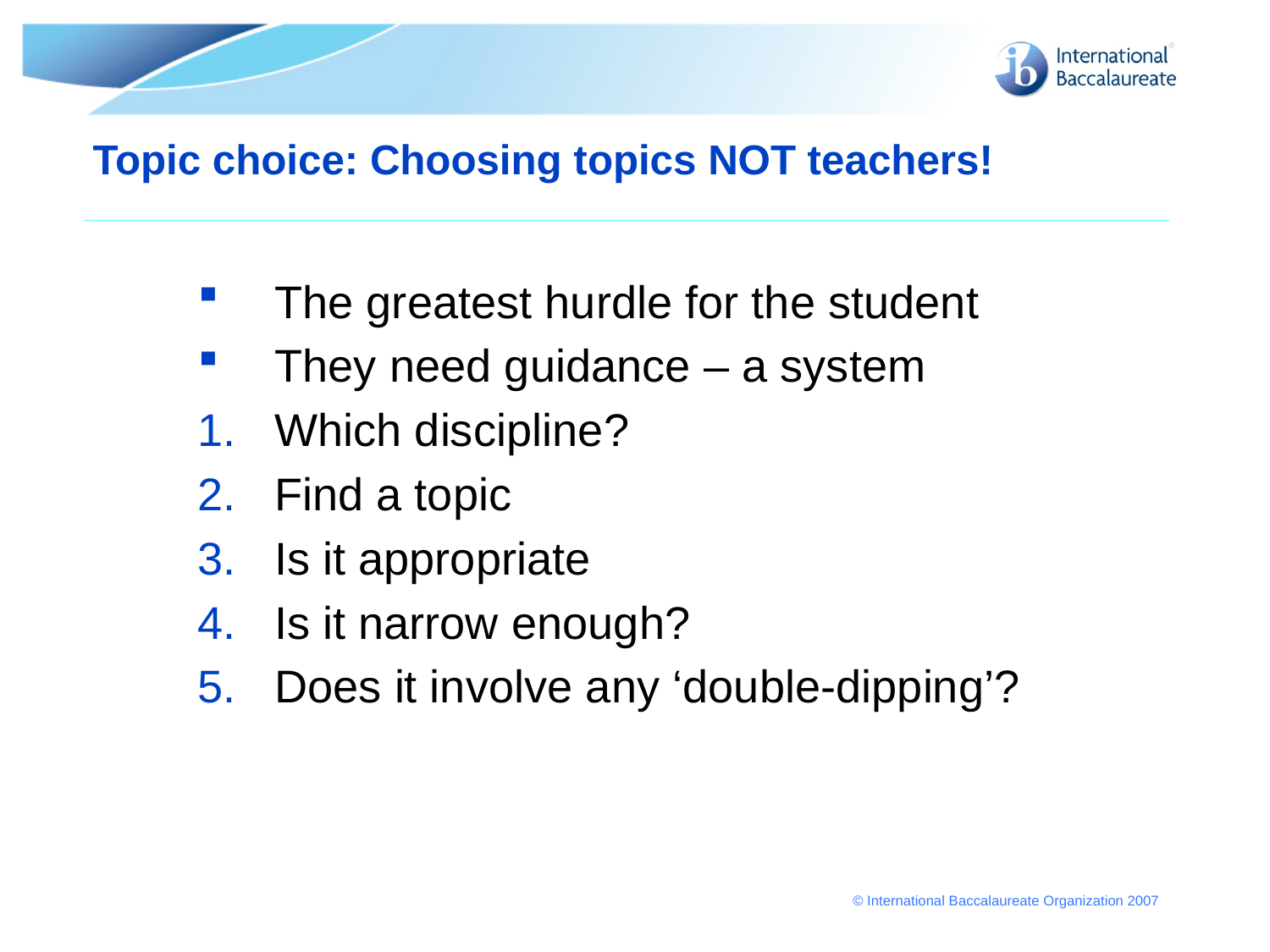

# Topic choice: Choosing topics NOT teachers!
The greatest hurdle for the student
They need guidance – a system
Which discipline?
Find a topic
Is it appropriate
Is it narrow enough?
Does it involve any ‘double-dipping’?